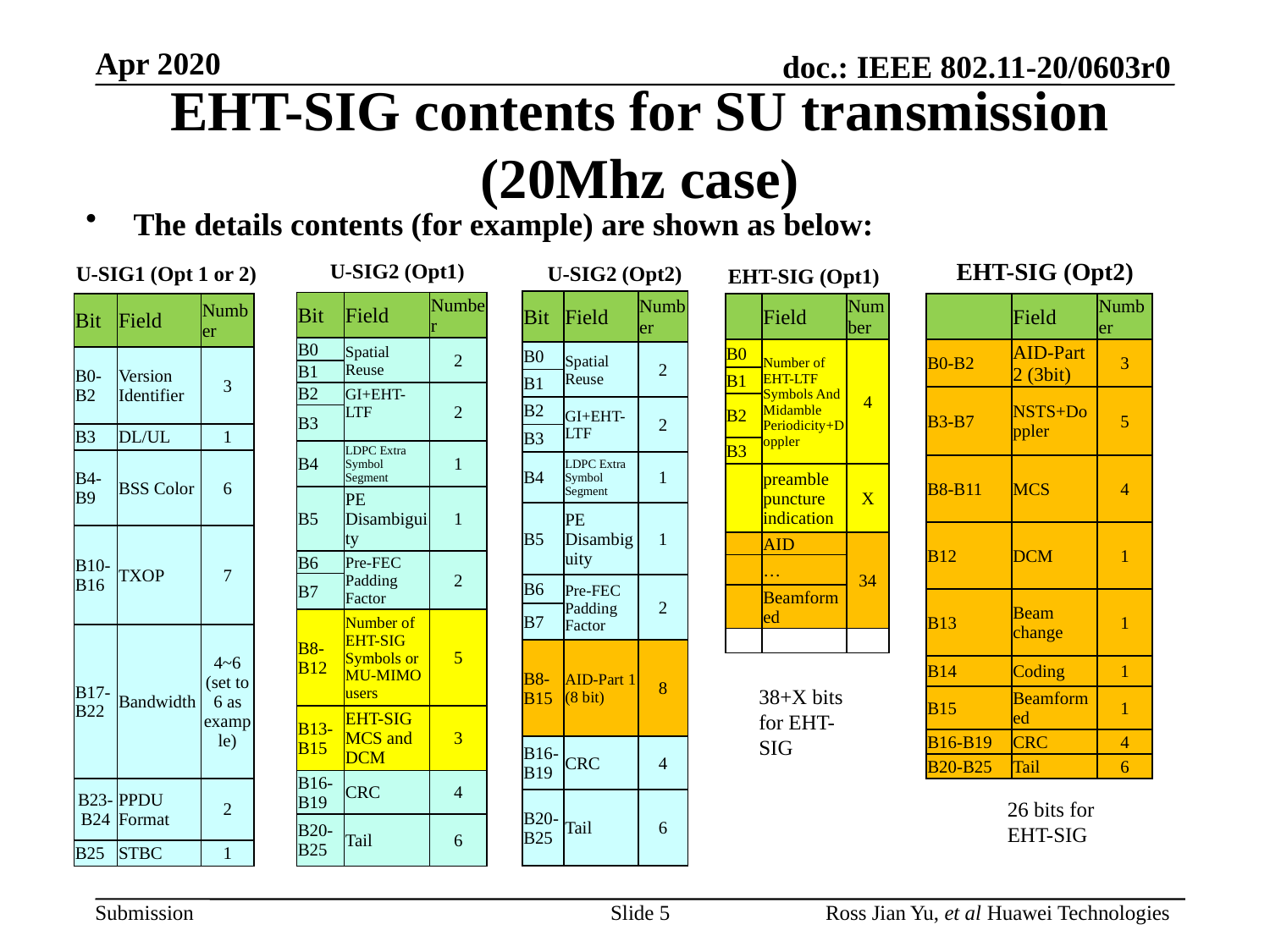

# EHT-SIG contents for SU transmission (20Mhz case)
The details contents (for example) are shown as below:
EHT-SIG (Opt2)
U-SIG2 (Opt1)
U-SIG1 (Opt 1 or 2)
U-SIG2 (Opt2)
EHT-SIG (Opt1)
| Bit | Field | Number |
| --- | --- | --- |
| B0 | Spatial Reuse | 2 |
| B1 |  |  |
| B2 | GI+EHT-LTF | 2 |
| B3 |  |  |
| B4 | LDPC Extra Symbol Segment | 1 |
| B5 | PE Disambiguity | 1 |
| B6 | Pre-FEC Padding Factor | 2 |
| B7 |  |  |
| B8-B15 | AID-Part 1 (8 bit) | 8 |
| B16-B19 | CRC | 4 |
| B20-B25 | Tail | 6 |
| Bit | Field | Number |
| --- | --- | --- |
| B0 | Spatial Reuse | 2 |
| B1 |  |  |
| B2 | GI+EHT-LTF | 2 |
| B3 |  |  |
| B4 | LDPC Extra Symbol Segment | 1 |
| B5 | PE Disambiguity | 1 |
| B6 | Pre-FEC Padding Factor | 2 |
| B7 |  |  |
| B8-B12 | Number of EHT-SIG Symbols or MU-MIMO users | 5 |
| B13-B15 | EHT-SIG MCS and DCM | 3 |
| B16-B19 | CRC | 4 |
| B20-B25 | Tail | 6 |
|  | Field | Number |
| --- | --- | --- |
| B0 | Number of EHT-LTF Symbols And Midamble Periodicity+Doppler | 4 |
| B1 |  |  |
| B2 |  |  |
| B3 |  |  |
|  | preamble puncture indication | X |
|  | AID | 34 |
|  | … |  |
|  | Beamformed |  |
|  |  |  |
|  | Field | Number |
| --- | --- | --- |
| B0-B2 | AID-Part 2 (3bit) | 3 |
| B3-B7 | NSTS+Doppler | 5 |
| B8-B11 | MCS | 4 |
| B12 | DCM | 1 |
| B13 | Beam change | 1 |
| B14 | Coding | 1 |
| B15 | Beamformed | 1 |
| B16-B19 | CRC | 4 |
| B20-B25 | Tail | 6 |
| Bit | Field | Number |
| --- | --- | --- |
| B0-B2 | Version Identifier | 3 |
| B3 | DL/UL | 1 |
| B4-B9 | BSS Color | 6 |
| B10-B16 | TXOP | 7 |
| B17-B22 | Bandwidth | 4~6 (set to 6 as example) |
| B23-B24 | PPDU Format | 2 |
| B25 | STBC | 1 |
38+X bits for EHT-SIG
26 bits for EHT-SIG
Slide 5